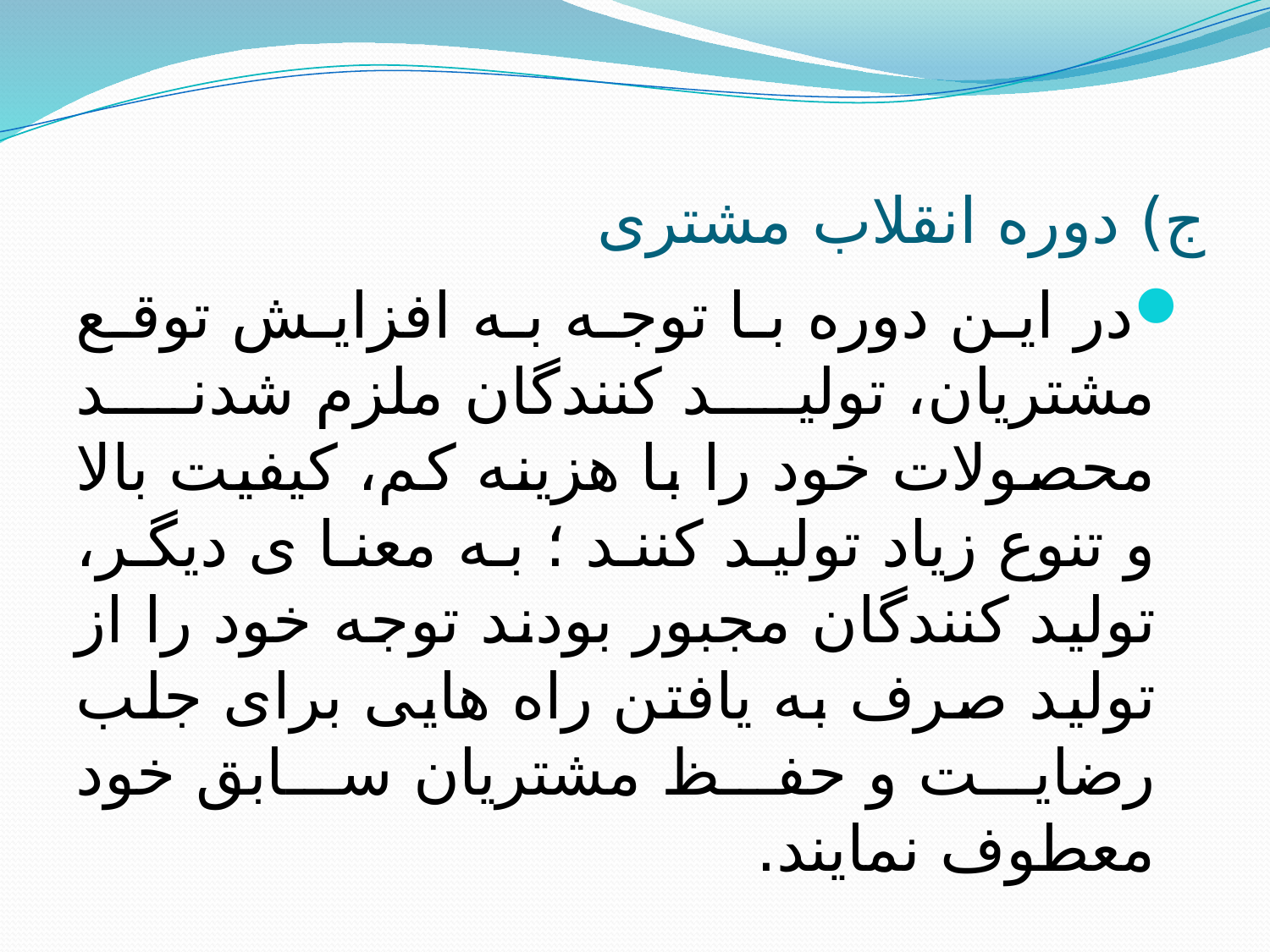

# ج) دوره انقلاب مشتری
در این دوره با توجه به افزایش توقع مشتریان، تولید کنندگان ملزم شدند محصولات خود را با هزینه کم، کیفیت بالا و تنوع زیاد تولید کنند ؛ به معنا ی دیگر، تولید کنندگان مجبور بودند توجه خود را از تولید صرف به یافتن راه هایی برای جلب رضایت و حفظ مشتریان سابق خود معطوف نمایند.